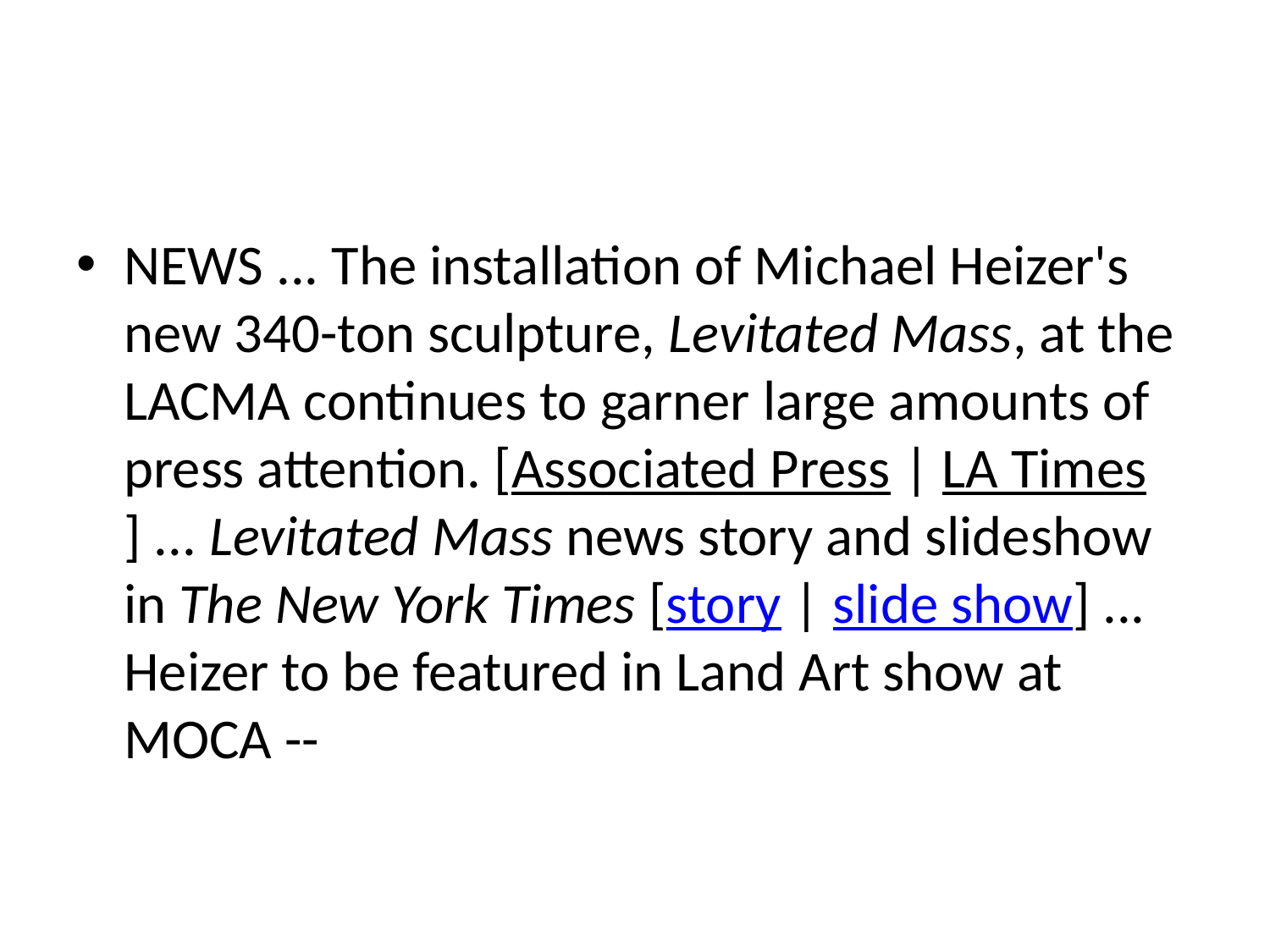

#
NEWS ... The installation of Michael Heizer's new 340-ton sculpture, Levitated Mass, at the LACMA continues to garner large amounts of press attention. [Associated Press | LA Times] ... Levitated Mass news story and slideshow in The New York Times [story | slide show] ... Heizer to be featured in Land Art show at MOCA --